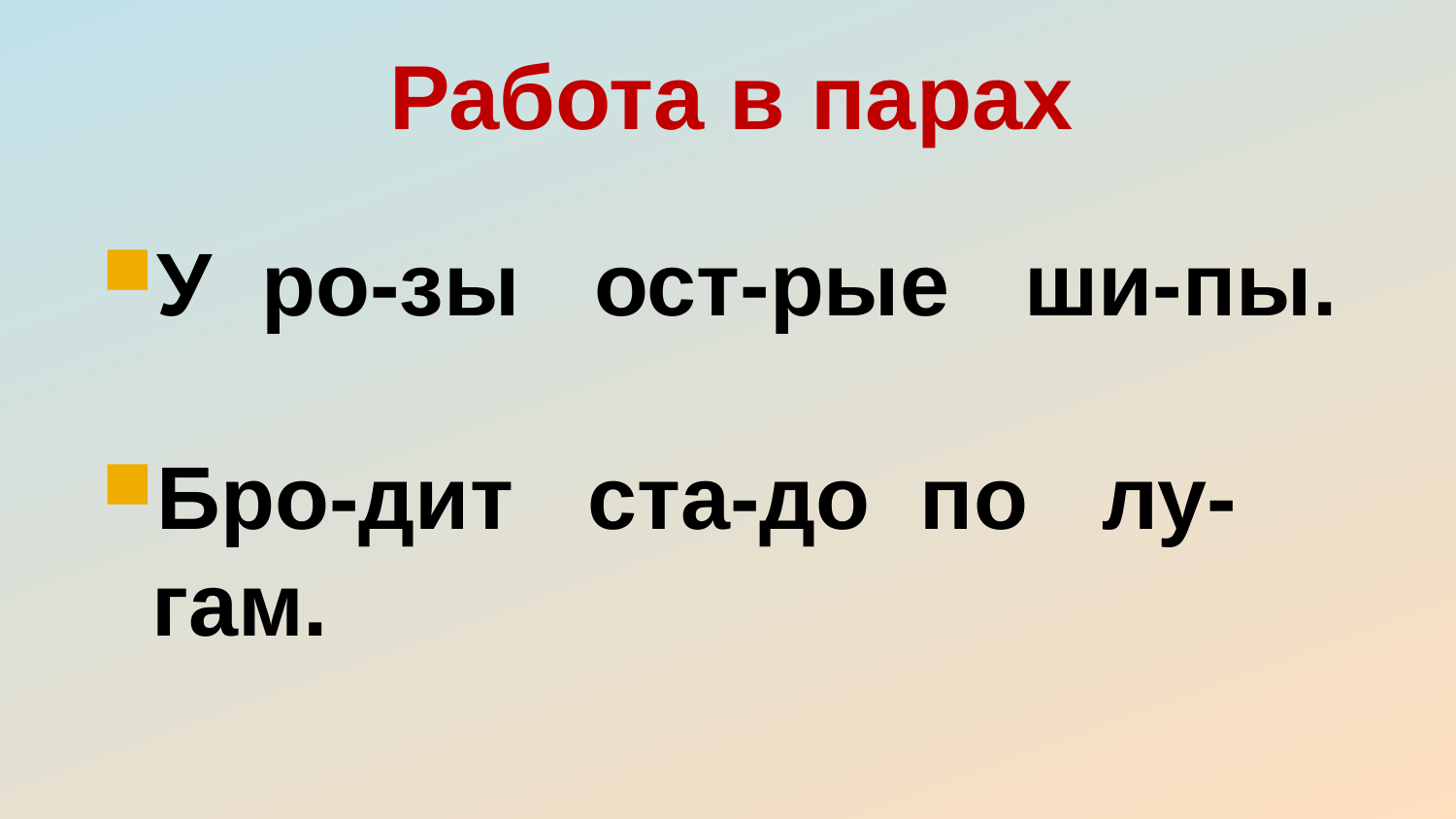

# Работа в парах
У  ро-зы   ост-рые   ши-пы.

Бро-дит   ста-до  по   лу-гам.